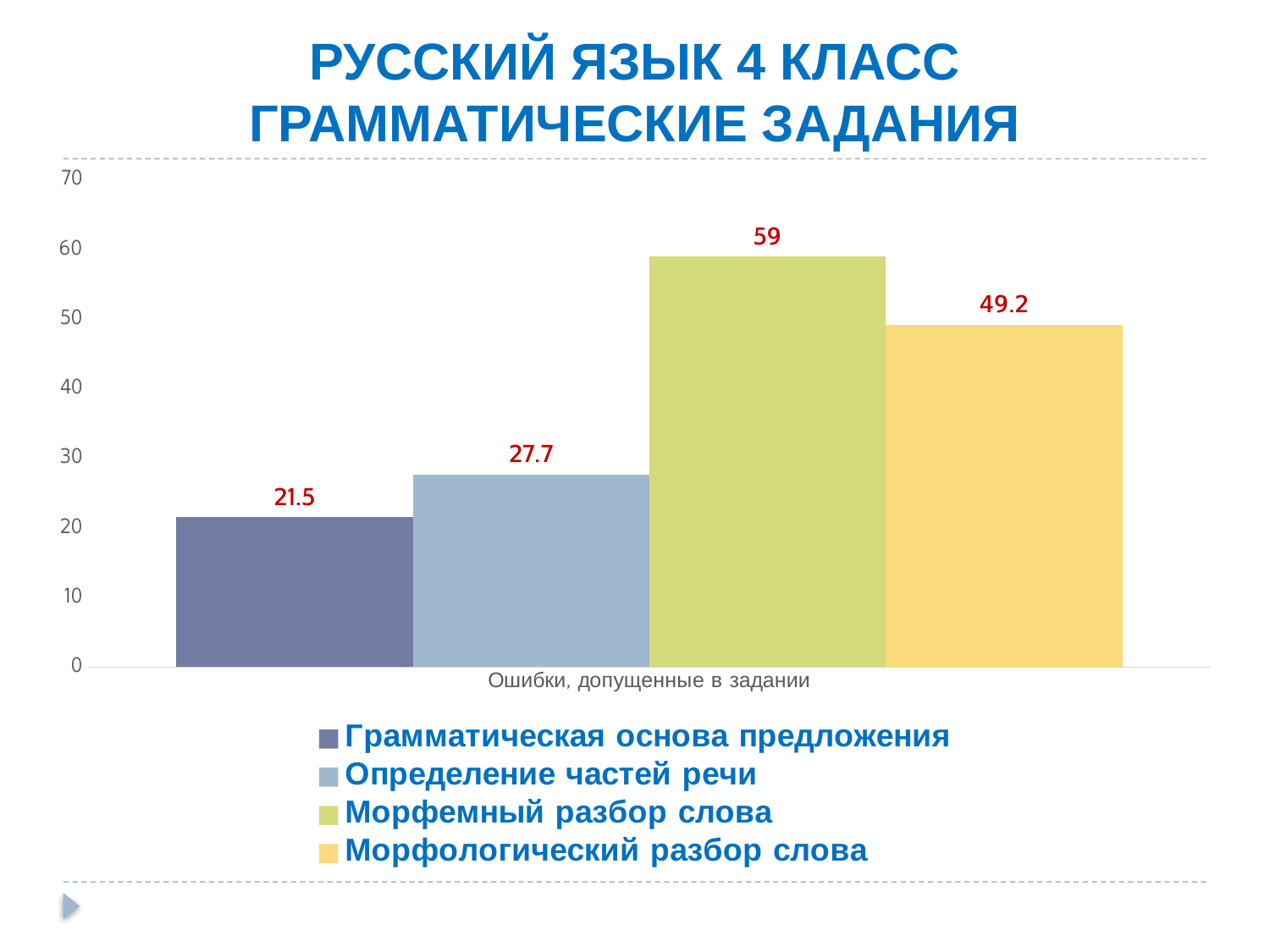

# РУССКИЙ ЯЗЫК 4 КЛАСС ГРАММАТИЧЕСКИЕ ЗАДАНИЯ

### Chart

| Category | Грамматическая основа предложения | Определение частей речи | Морфемный разбор слова | Морфологический разбор слова |
|---|---|---|---|---|
| Ошибки, допущенные в задании | 21.5 | 27.7 | 59.0 | 49.2 |